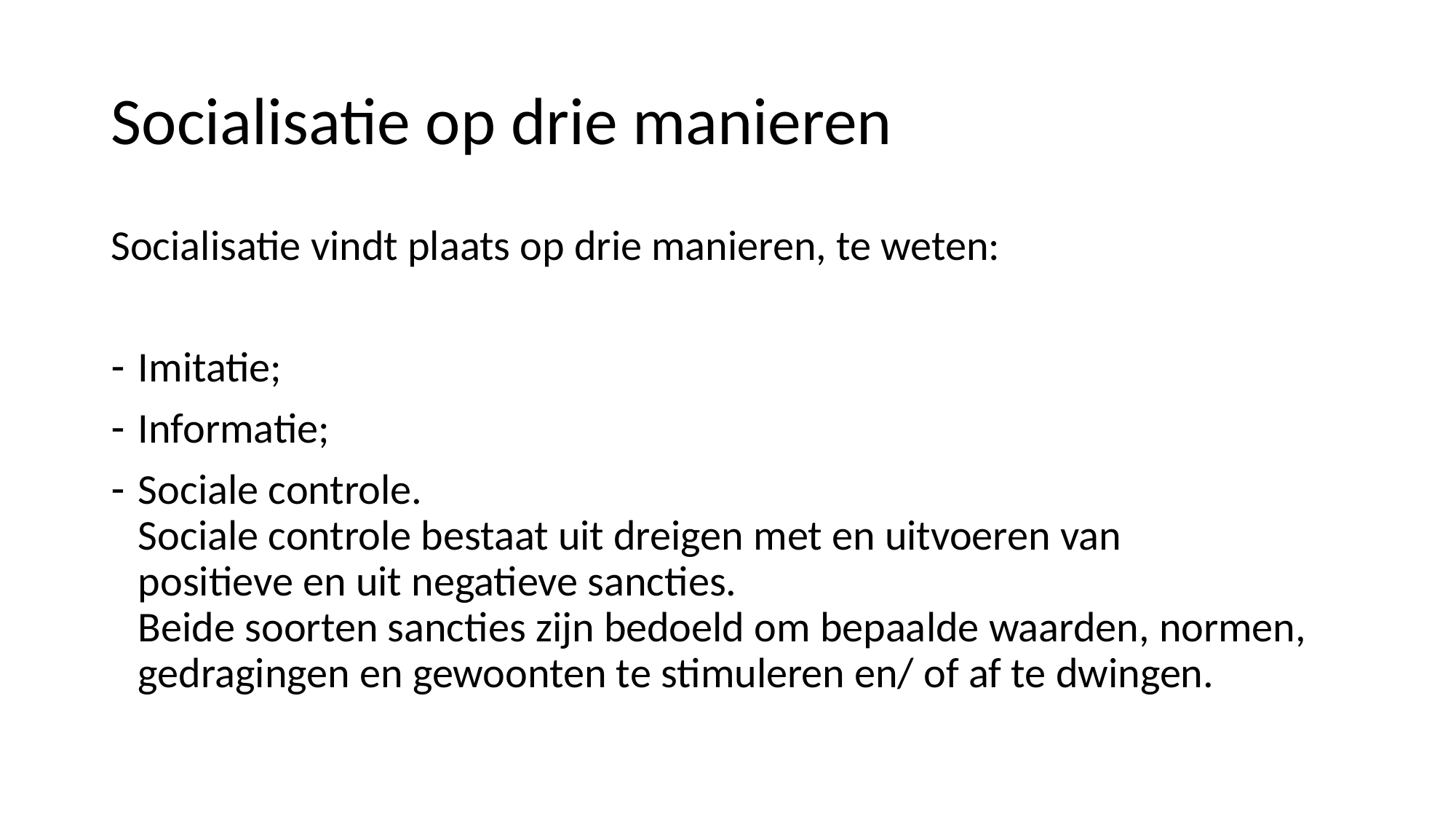

# Socialisatie op drie manieren
Socialisatie vindt plaats op drie manieren, te weten:

Imitatie;
Informatie;
Sociale controle.
Sociale controle bestaat uit dreigen met en uitvoeren van
positieve en uit negatieve sancties.
Beide soorten sancties zijn bedoeld om bepaalde waarden, normen, gedragingen en gewoonten te stimuleren en/ of af te dwingen.